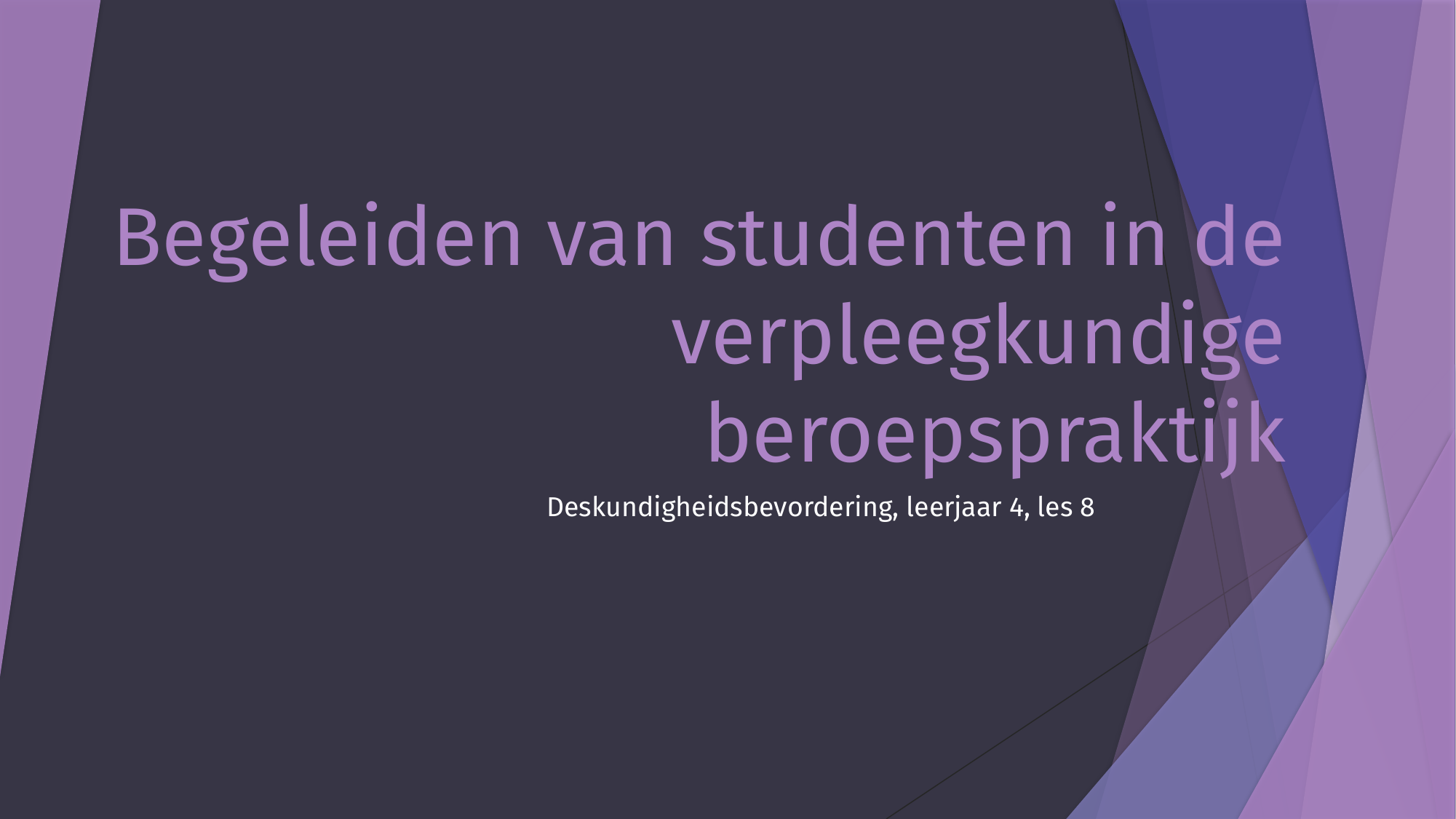

# Begeleiden van studenten in de verpleegkundige beroepspraktijk
Deskundigheidsbevordering, leerjaar 4, les 8